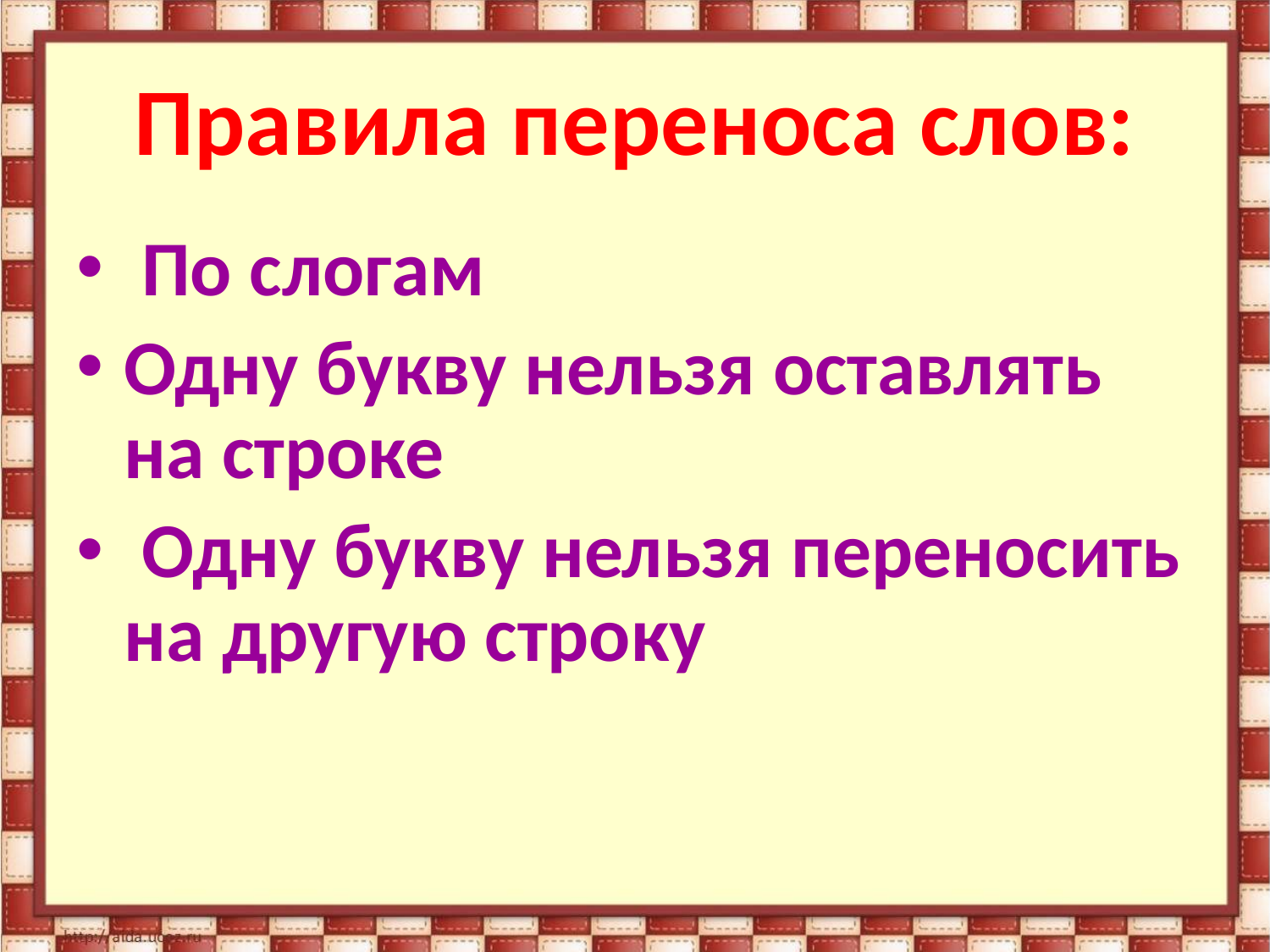

# Правила переноса слов:
 По слогам
Одну букву нельзя оставлять на строке
 Одну букву нельзя переносить на другую строку